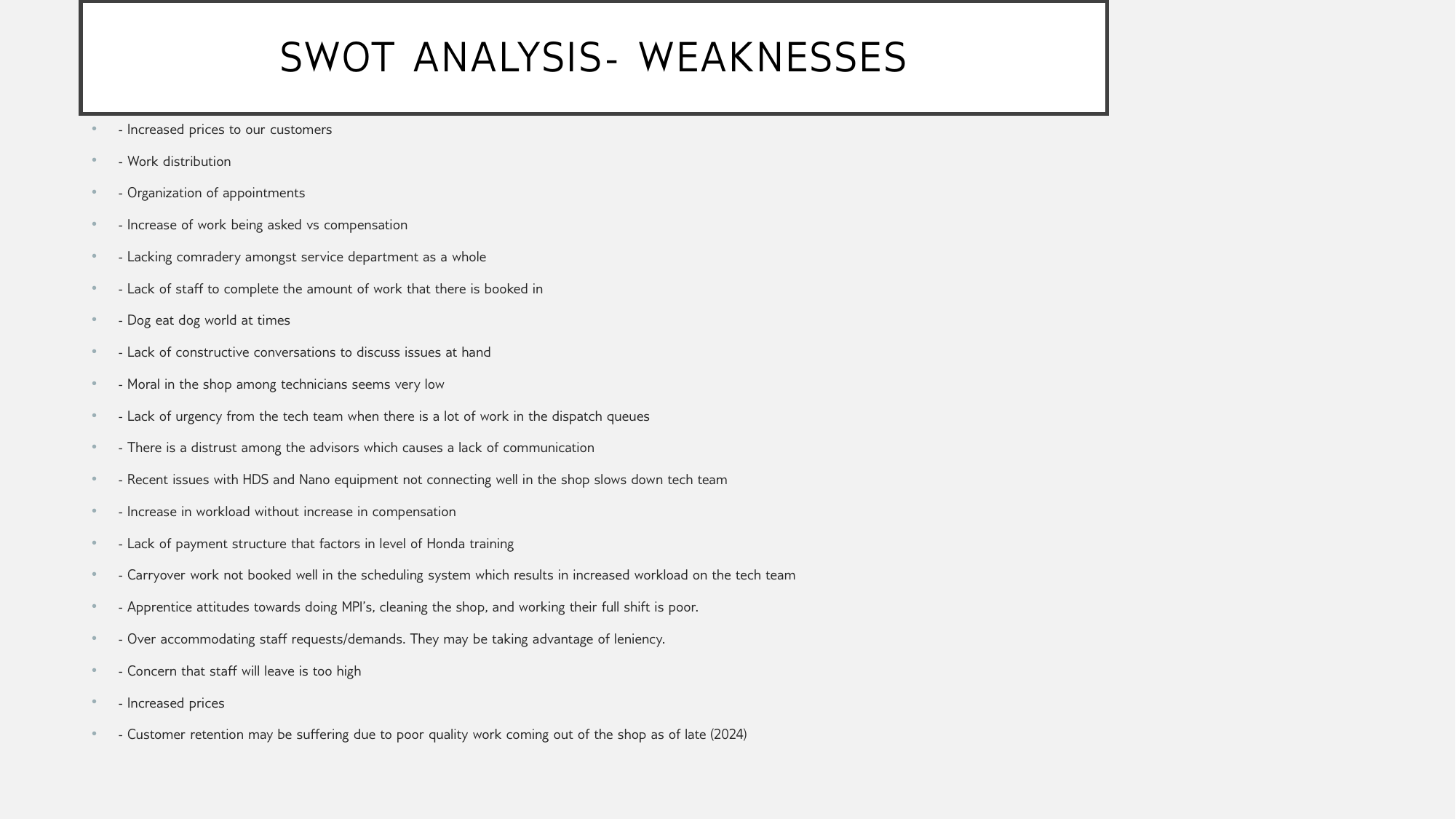

# SWOT Analysis- Weaknesses

- Increased prices to our customers
- Work distribution
- Organization of appointments
- Increase of work being asked vs compensation
- Lacking comradery amongst service department as a whole
- Lack of staff to complete the amount of work that there is booked in
- Dog eat dog world at times
- Lack of constructive conversations to discuss issues at hand
- Moral in the shop among technicians seems very low
- Lack of urgency from the tech team when there is a lot of work in the dispatch queues
- There is a distrust among the advisors which causes a lack of communication
- Recent issues with HDS and Nano equipment not connecting well in the shop slows down tech team
- Increase in workload without increase in compensation
- Lack of payment structure that factors in level of Honda training
- Carryover work not booked well in the scheduling system which results in increased workload on the tech team
- Apprentice attitudes towards doing MPI’s, cleaning the shop, and working their full shift is poor.
- Over accommodating staff requests/demands. They may be taking advantage of leniency.
- Concern that staff will leave is too high
- Increased prices
- Customer retention may be suffering due to poor quality work coming out of the shop as of late (2024)